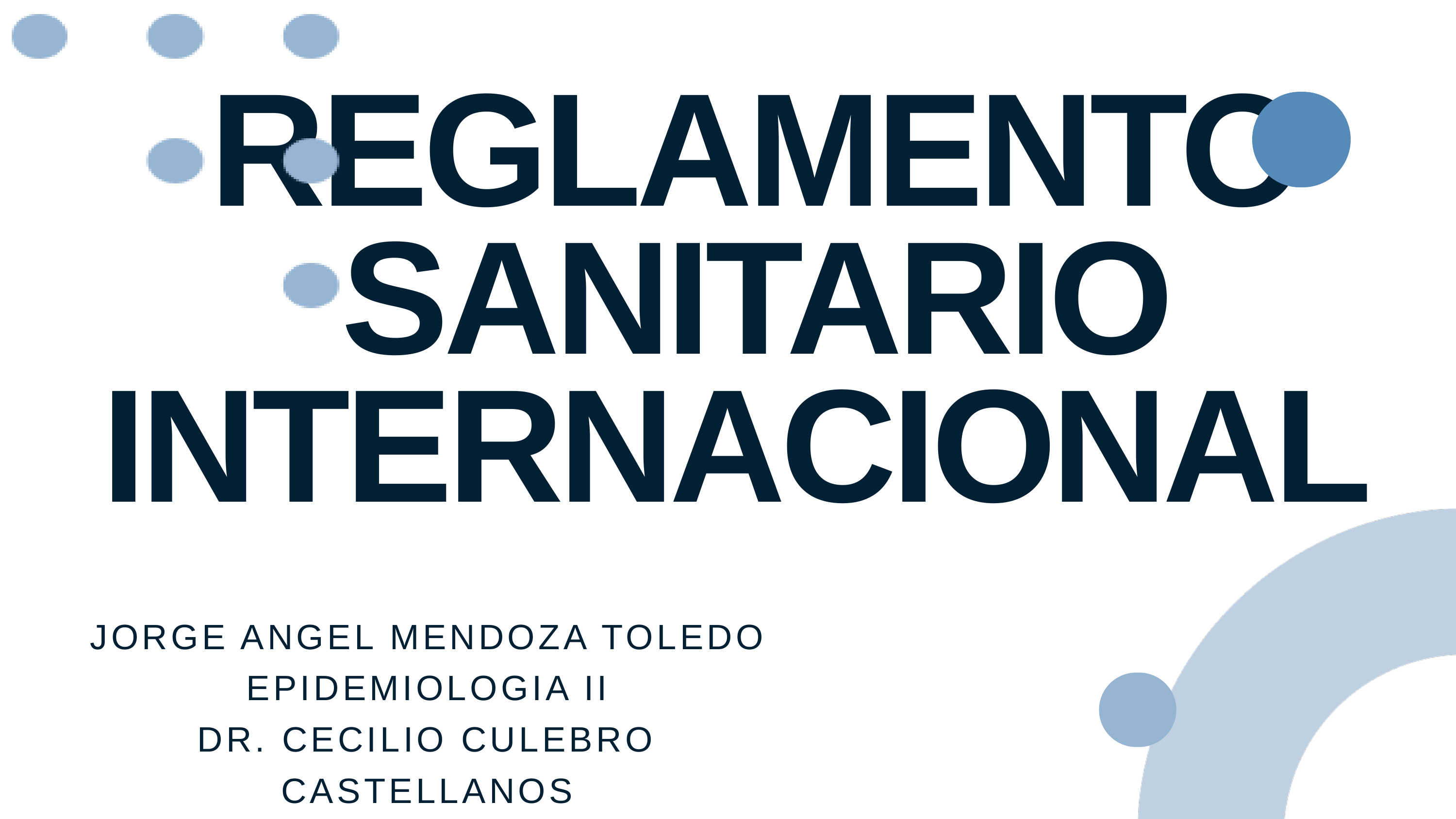

REGLAMENTO SANITARIO INTERNACIONAL

JORGE ANGEL MENDOZA TOLEDO
EPIDEMIOLOGIA II
DR. CECILIO CULEBRO CASTELLANOS